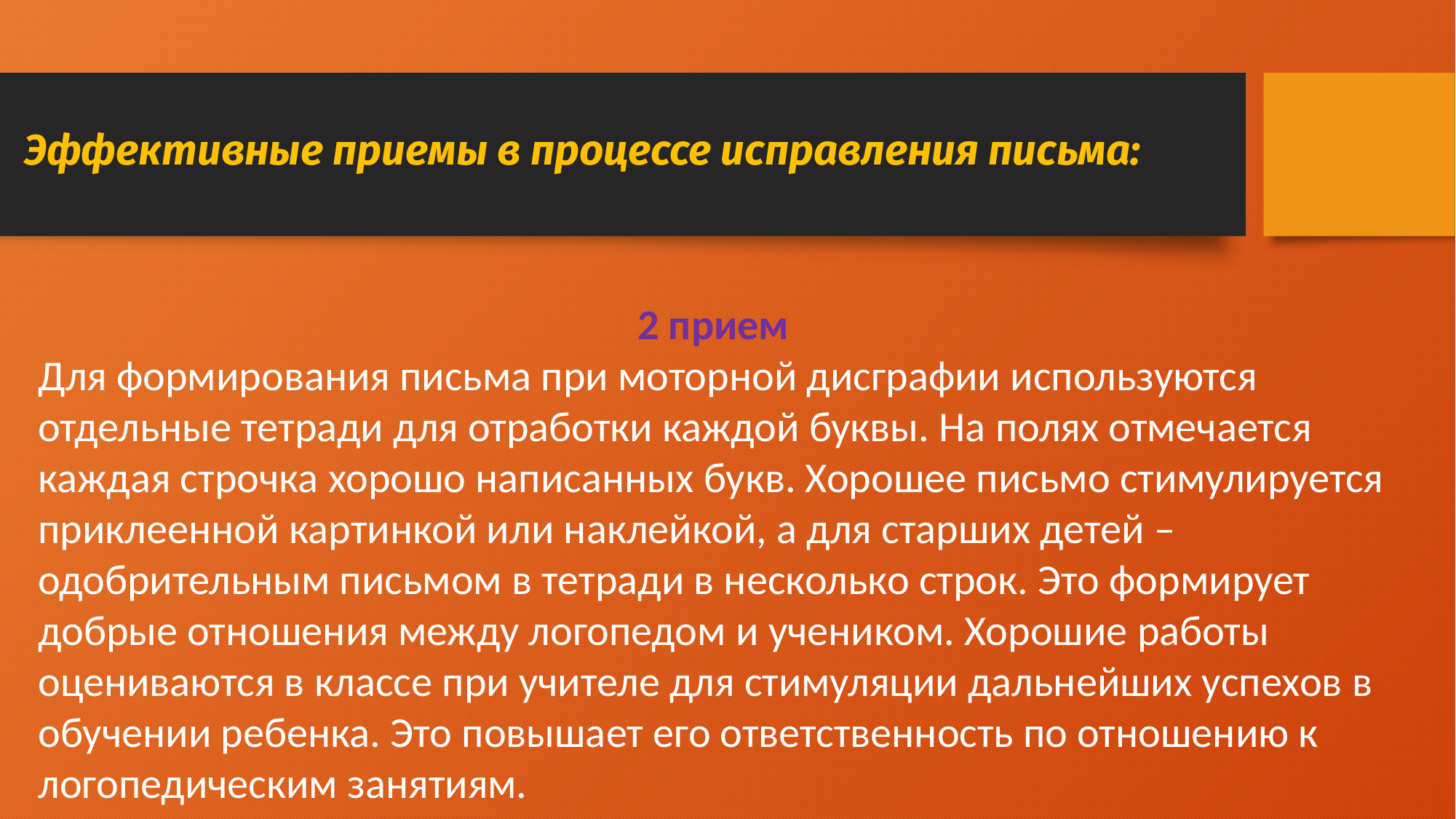

# Эффективные приемы в процессе исправления письма:
2 прием
Для формирования письма при моторной дисграфии используются отдельные тетради для отработки каждой буквы. На полях отмечается каждая строчка хорошо написанных букв. Хорошее письмо стимулируется приклеенной картинкой или наклейкой, а для старших детей – одобрительным письмом в тетради в несколько строк. Это формирует добрые отношения между логопедом и учеником. Хорошие работы оцениваются в классе при учителе для стимуляции дальнейших успехов в обучении ребенка. Это повышает его ответственность по отношению к логопедическим занятиям.